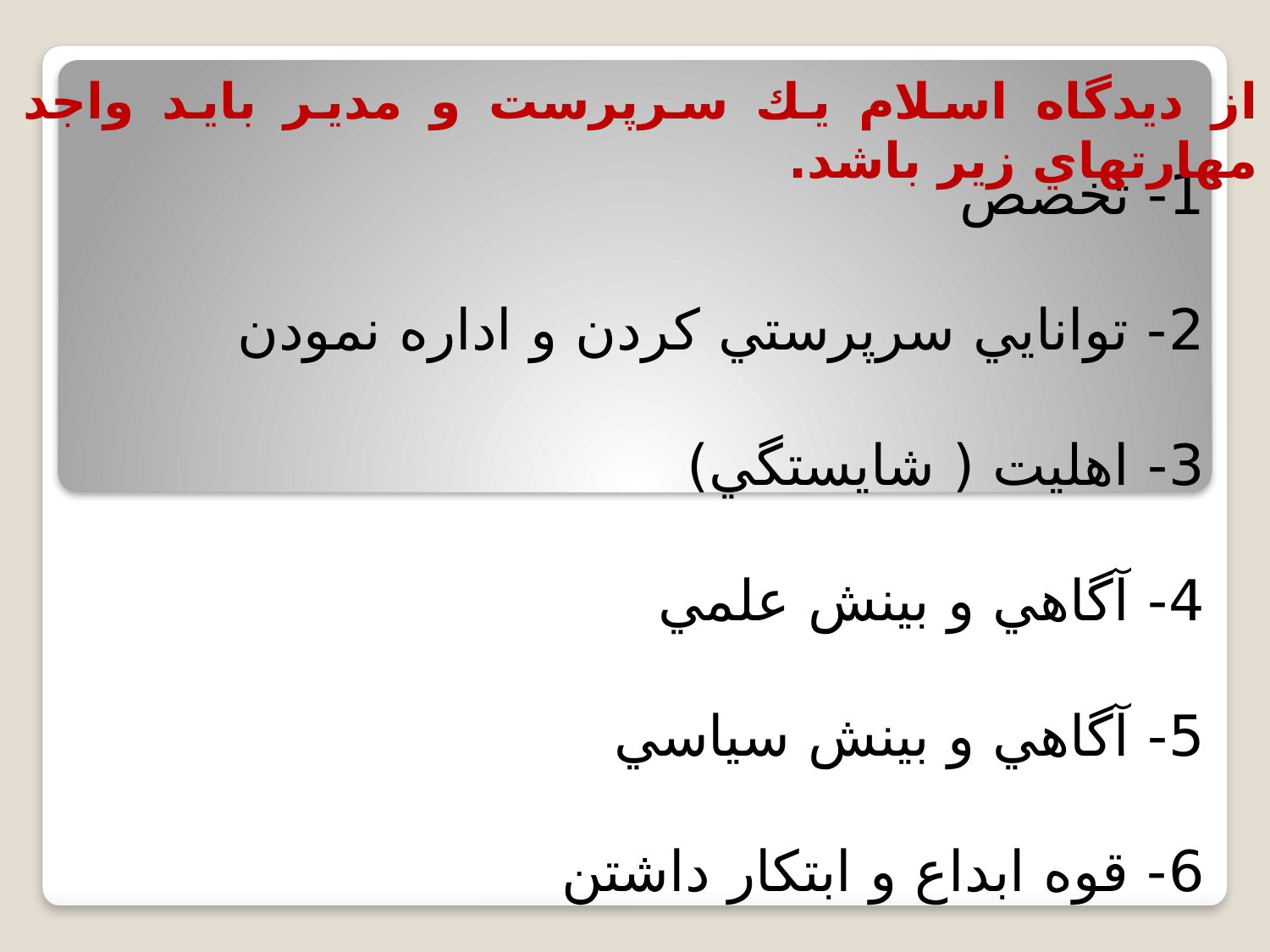

#
از ديدگاه اسلام يك سرپرست و مدير بايد واجد مهارتهاي زير باشد.

1- تخصص

2- توانايي سرپرستي كردن و اداره نمودن

3- اهليت ( شايستگي)

4- آگاهي و بينش علمي

5- آگاهي و بينش سياسي

6- قوه ابداع و ابتكار داشتن